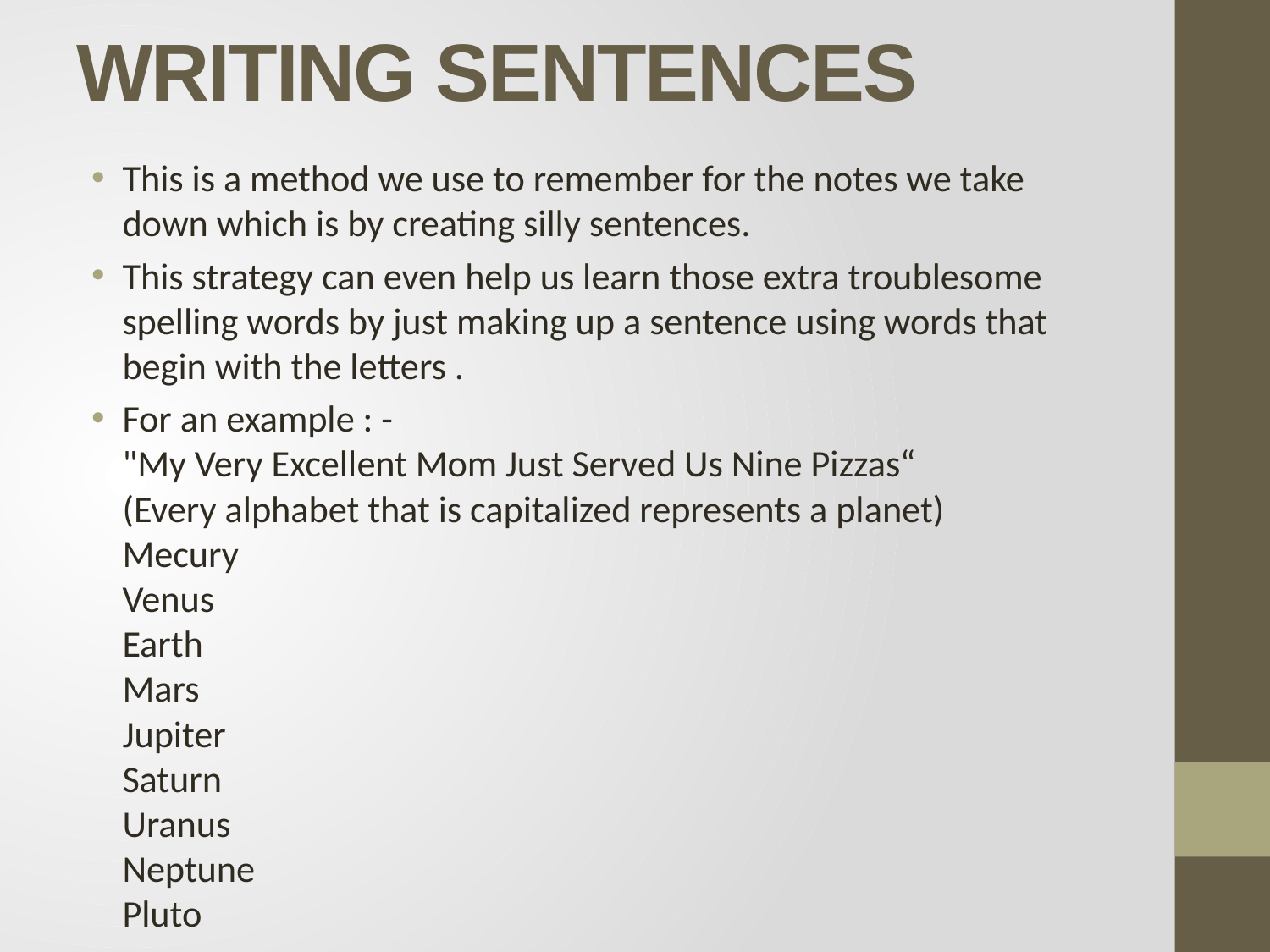

# WRITING SENTENCES
This is a method we use to remember for the notes we take down which is by creating silly sentences.
This strategy can even help us learn those extra troublesome spelling words by just making up a sentence using words that begin with the letters .
For an example : -
"My Very Excellent Mom Just Served Us Nine Pizzas“
(Every alphabet that is capitalized represents a planet)
Mecury
Venus
Earth
Mars
Jupiter
Saturn
Uranus
Neptune
Pluto